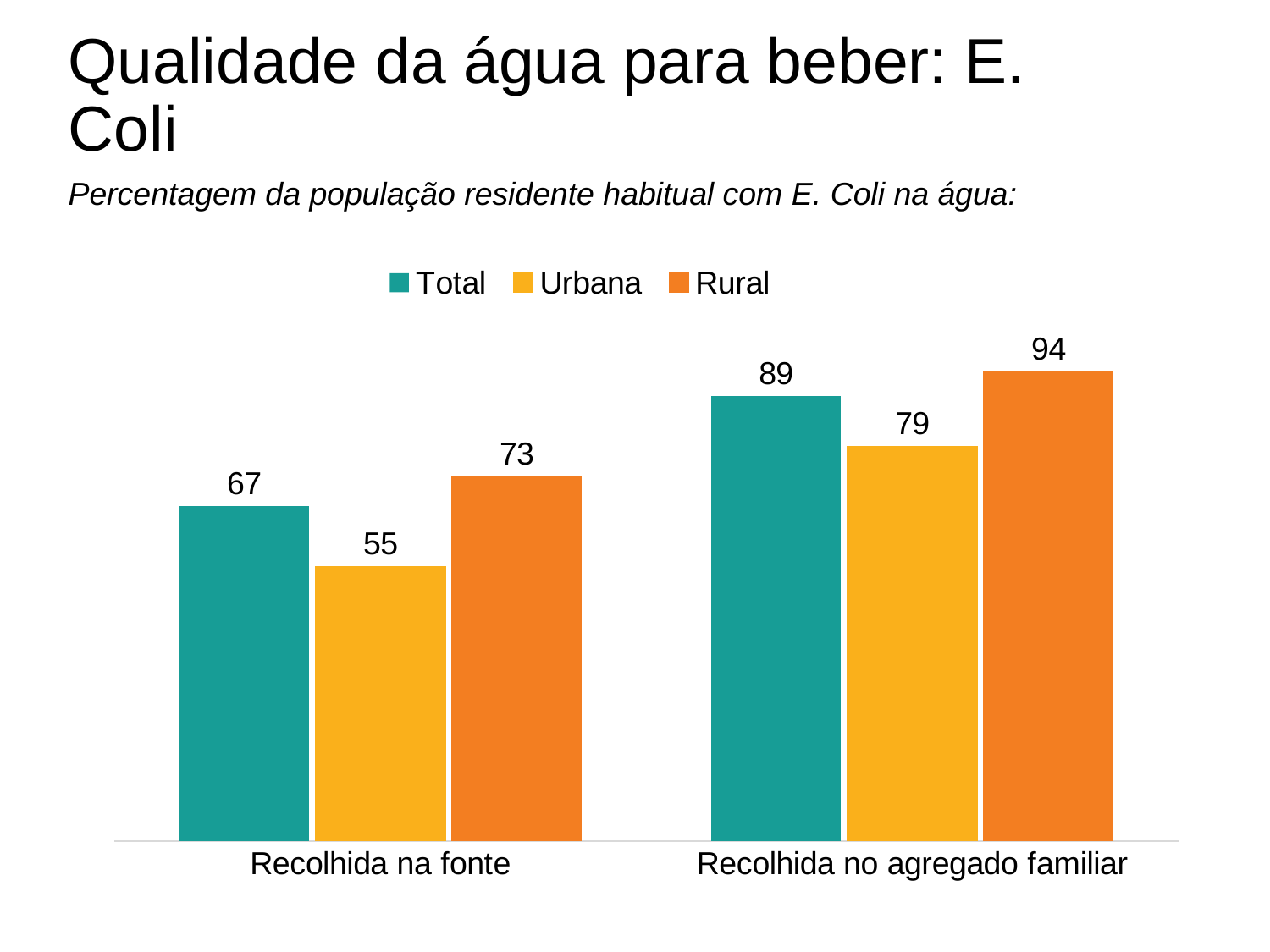

# Qualidade da água para beber: E. Coli
Percentagem da população residente habitual com E. Coli na água:

### Chart

| Category | Total | Urbana | Rural |
|---|---|---|---|
| Recolhida na fonte | 67.0 | 55.0 | 73.0 |
| Recolhida no agregado familiar | 89.0 | 79.0 | 94.0 |